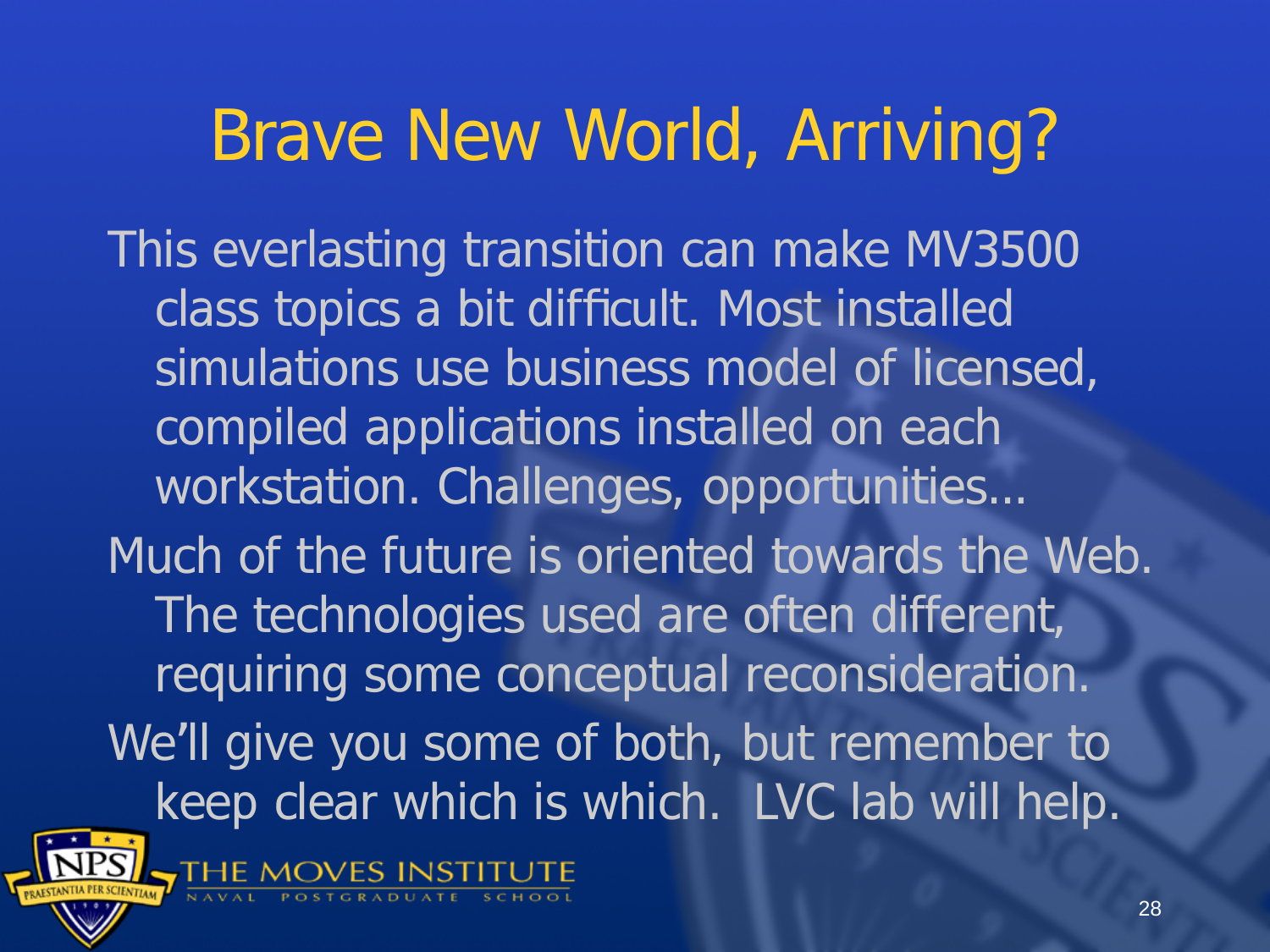

# Brave New World, Arriving?
This everlasting transition can make MV3500 class topics a bit difficult. Most installed simulations use business model of licensed, compiled applications installed on each workstation. Challenges, opportunities…
Much of the future is oriented towards the Web. The technologies used are often different, requiring some conceptual reconsideration.
We’ll give you some of both, but remember to keep clear which is which.  LVC lab will help.
28